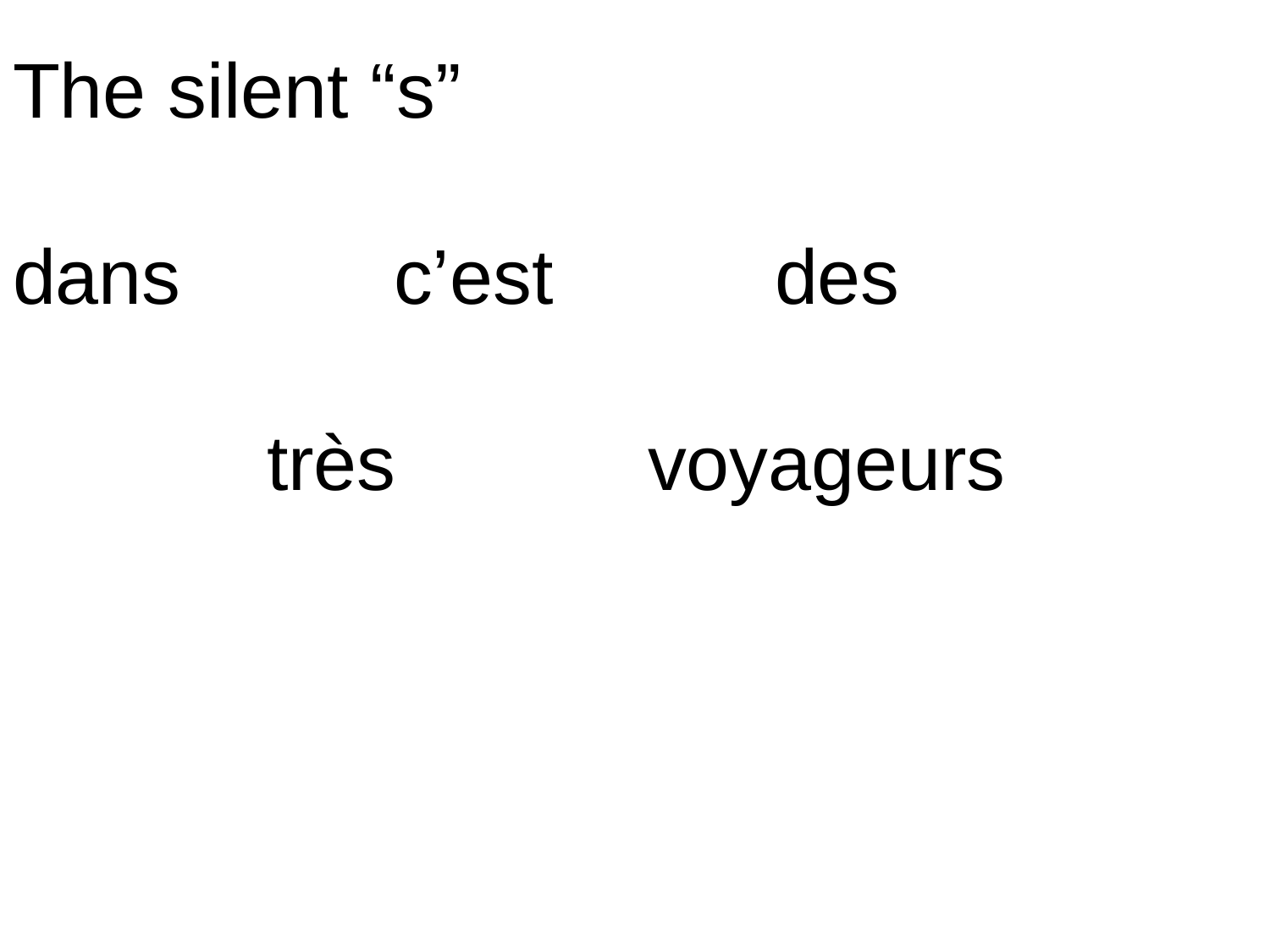

The silent “s”

dans		c’est		des

		très 		voyageurs